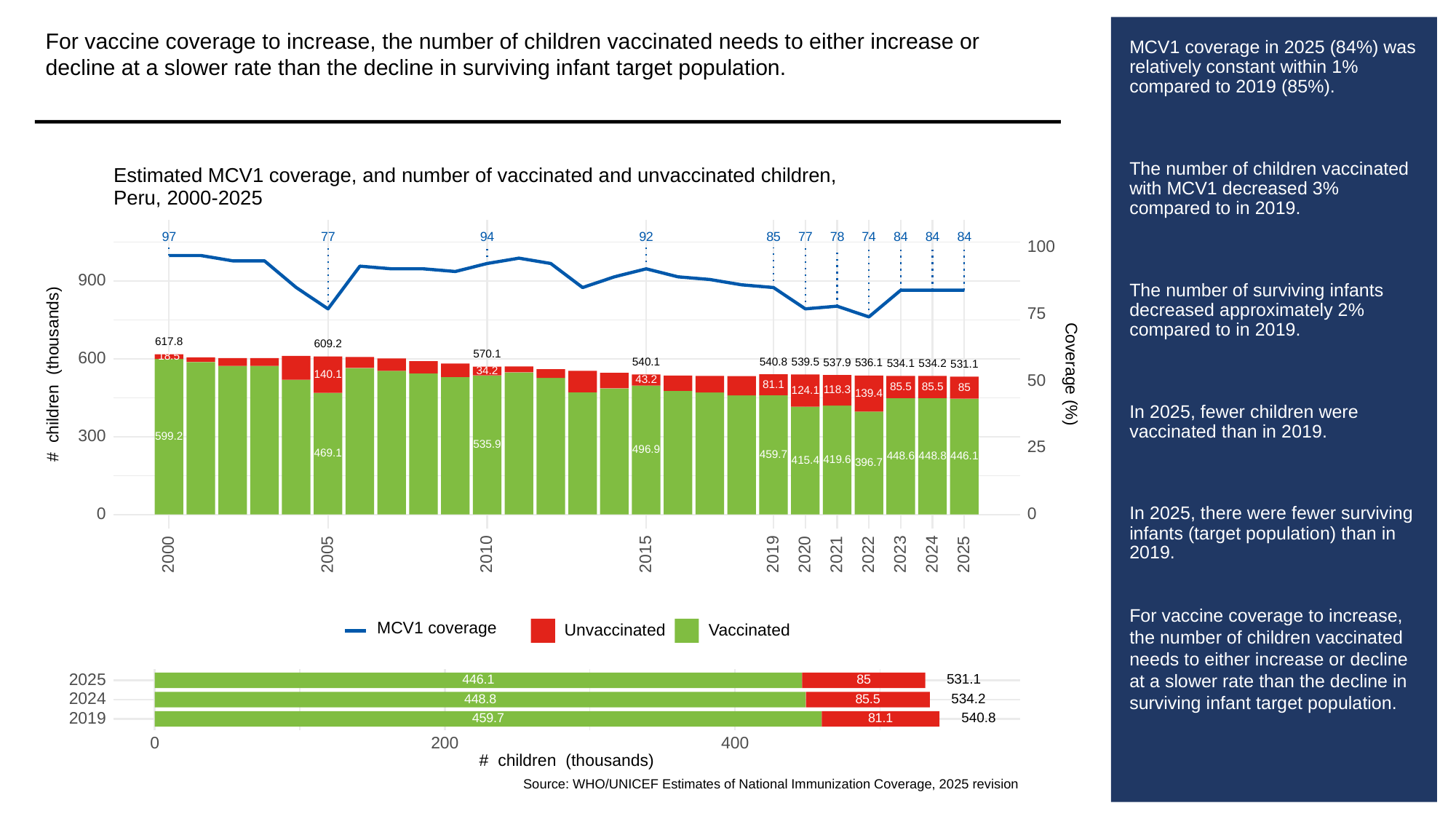

For vaccine coverage to increase, the number of children vaccinated needs to either increase or decline at a slower rate than the decline in surviving infant target population.
# MCV1 coverage in 2025 (84%) was relatively constant within 1% compared to 2019 (85%).

The number of children vaccinated with MCV1 decreased 3% compared to in 2019.

The number of surviving infants decreased approximately 2% compared to in 2019.

In 2025, fewer children were vaccinated than in 2019.

In 2025, there were fewer surviving infants (target population) than in 2019.

For vaccine coverage to increase, the number of children vaccinated needs to either increase or decline at a slower rate than the decline in surviving infant target population.

Estimated MCV1 coverage, and number of vaccinated and unvaccinated children,
Peru, 2000-2025

97
94
92
85
78
84
84
84
74
77
77
100

900

75

617.8
609.2
570.1
18.5
600

540.8

540.1
539.5

537.9

536.1
534.2
534.1
531.1

#  children  (thousands)
Coverage (%)

34.2

140.1

50

43.2

81.1
85.5
85.5
85

118.3
124.1

139.4

300
599.2

535.9
25
496.9
469.1
459.7
448.8
448.6
446.1
419.6
415.4
396.7

0
0

2023
2000
2005
2010
2015
2019
2020
2021
2022
2024
2025

MCV1 coverage
Unvaccinated
Vaccinated

2025
531.1
446.1
85

2024
534.2
448.8
85.5

2019
540.8
459.7
81.1

0
200
400
#  children  (thousands)
Source: WHO/UNICEF Estimates of National Immunization Coverage, 2025 revision